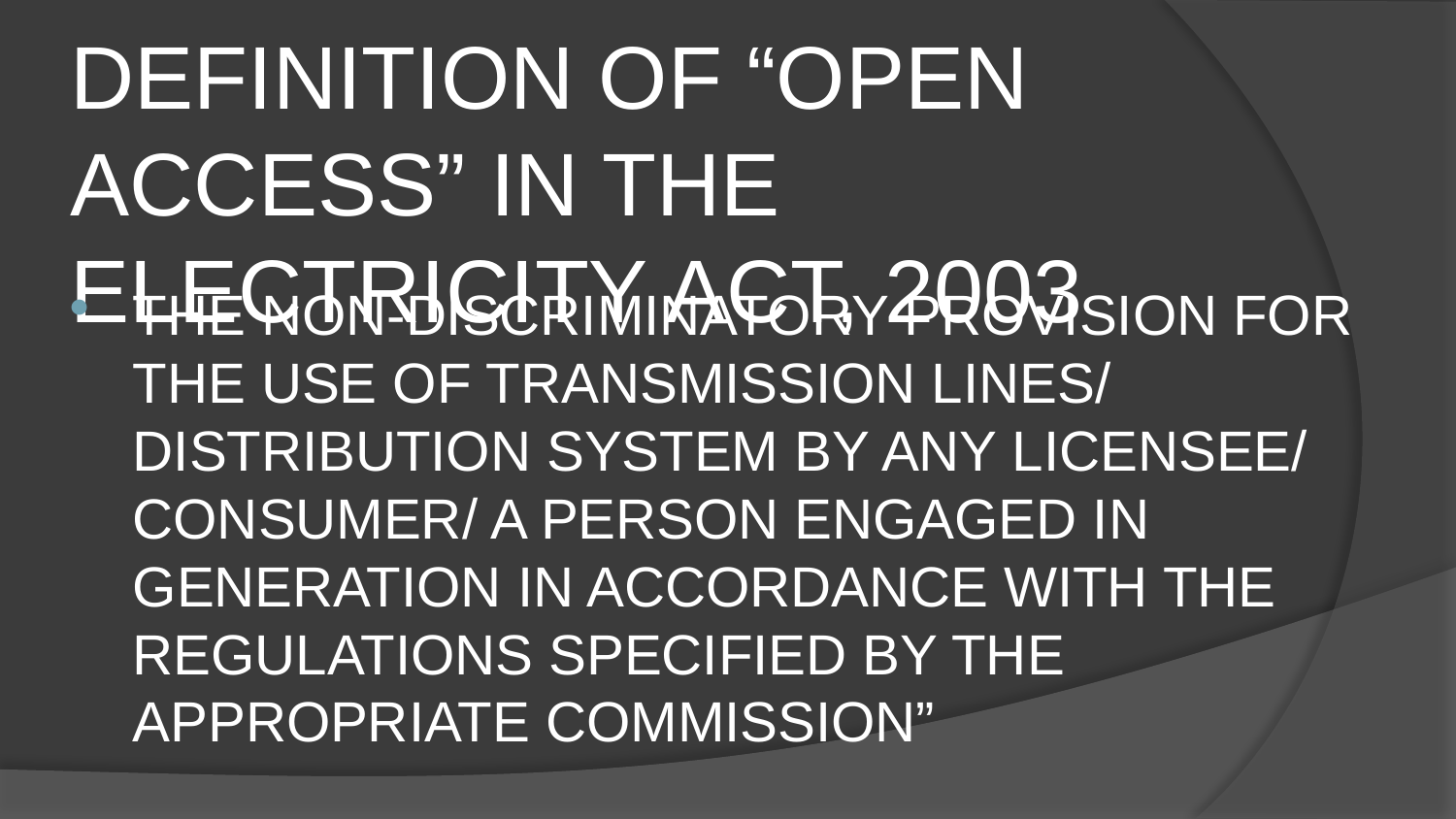

# DEFINITION OF “OPEN ACCESS” IN THE ELECTRICITY ACT, 2003
THE NON-DISCRIMINATORY PROVISION FOR THE USE OF TRANSMISSION LINES/ DISTRIBUTION SYSTEM BY ANY LICENSEE/ CONSUMER/ A PERSON ENGAGED IN GENERATION IN ACCORDANCE WITH THE REGULATIONS SPECIFIED BY THE APPROPRIATE COMMISSION”